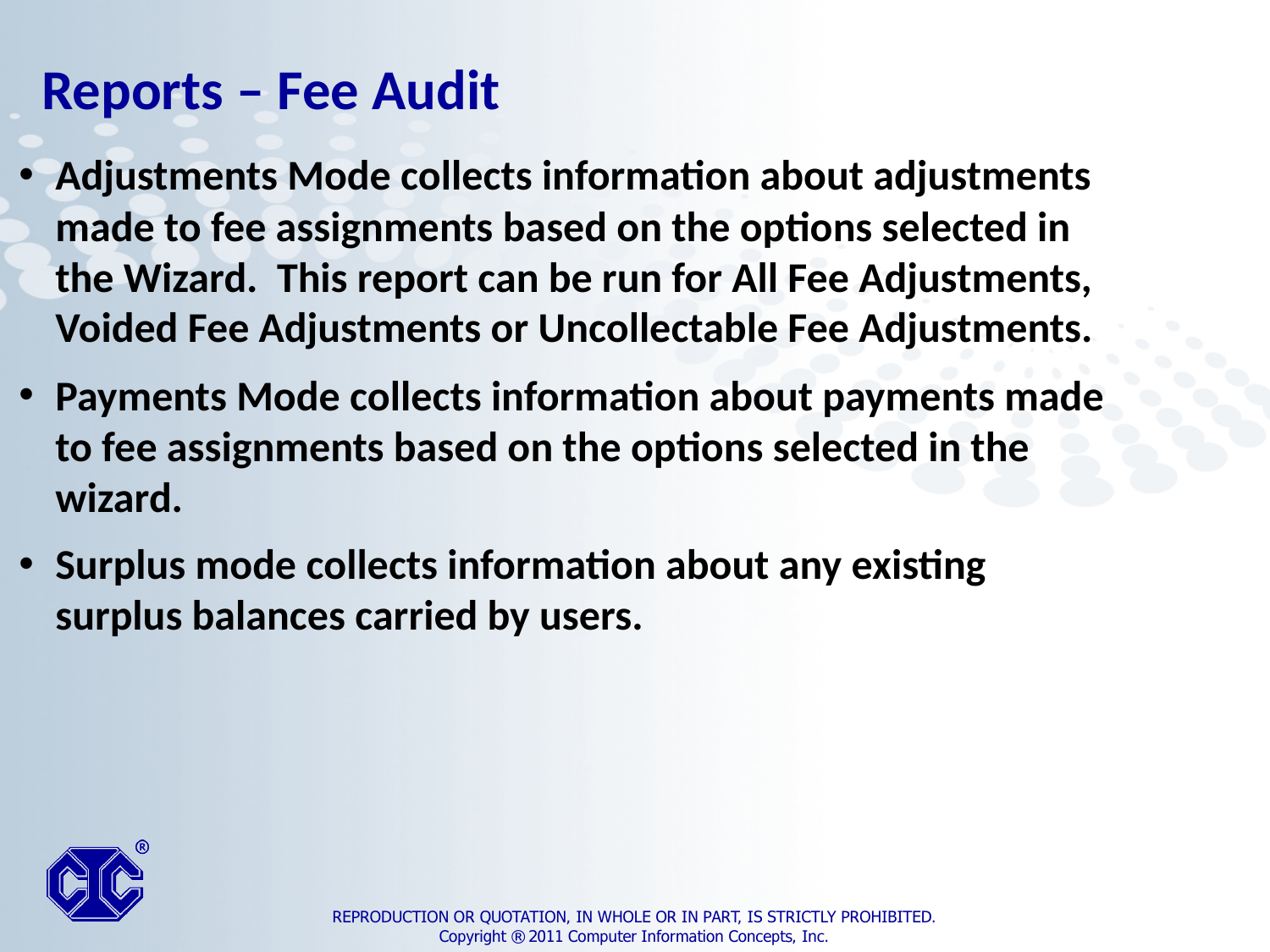

# Reports – Fee Audit
Adjustments Mode collects information about adjustments made to fee assignments based on the options selected in the Wizard.  This report can be run for All Fee Adjustments, Voided Fee Adjustments or Uncollectable Fee Adjustments.
Payments Mode collects information about payments made to fee assignments based on the options selected in the wizard.
Surplus mode collects information about any existing surplus balances carried by users.